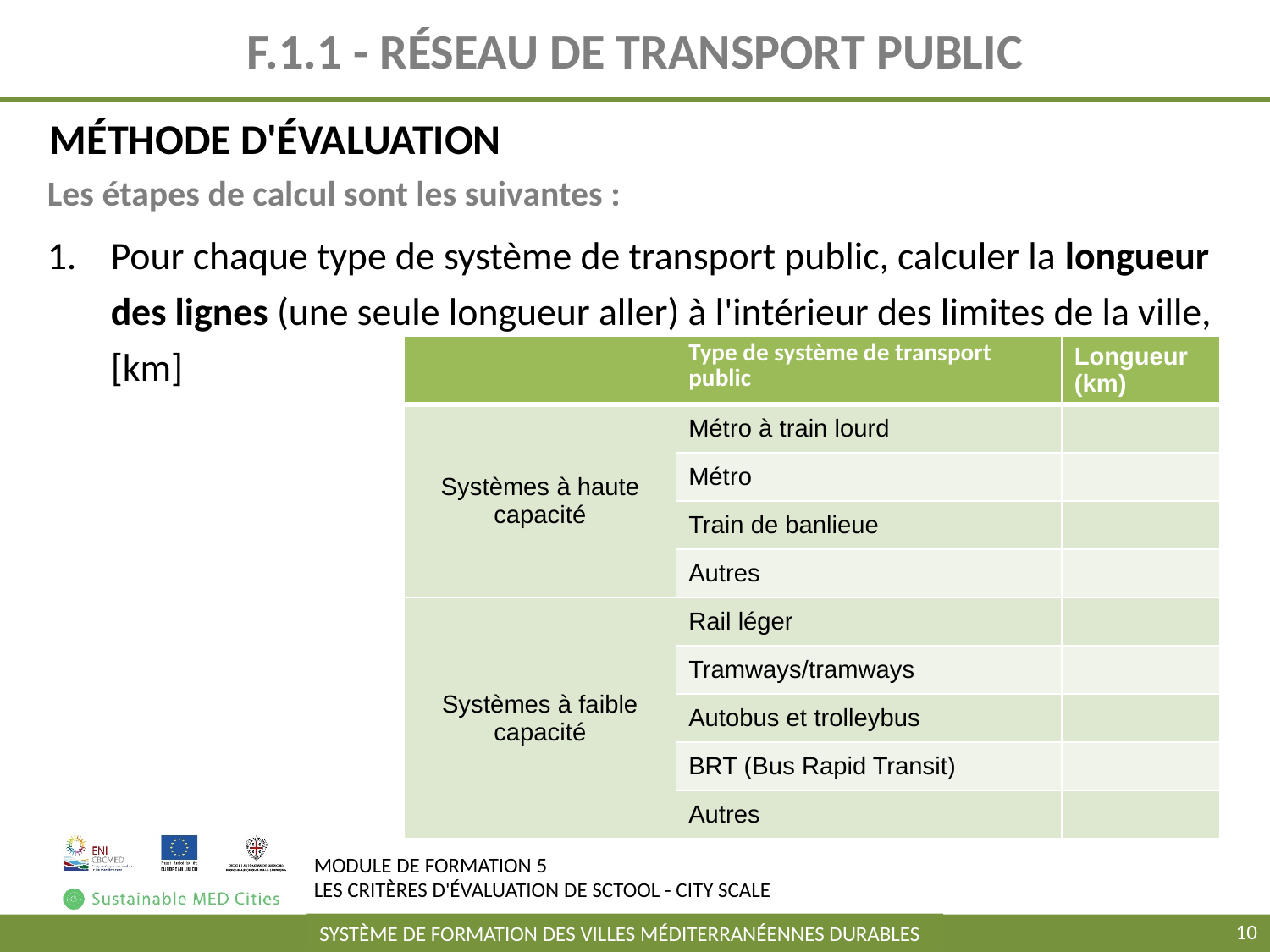

# F.1.1 - RÉSEAU DE TRANSPORT PUBLIC
MÉTHODE D'ÉVALUATION
Les étapes de calcul sont les suivantes :
Pour chaque type de système de transport public, calculer la longueur des lignes (une seule longueur aller) à l'intérieur des limites de la ville, [km]

|  | Type de système de transport public | Longueur (km) |
| --- | --- | --- |
| Systèmes à haute capacité | Métro à train lourd |  |
|  | Métro |  |
|  | Train de banlieue |  |
|  | Autres |  |
| Systèmes à faible capacité | Rail léger |  |
|  | Tramways/tramways |  |
|  | Autobus et trolleybus |  |
|  | BRT (Bus Rapid Transit) |  |
|  | Autres |  |
10
SYSTÈME DE FORMATION DES VILLES MÉDITERRANÉENNES DURABLES